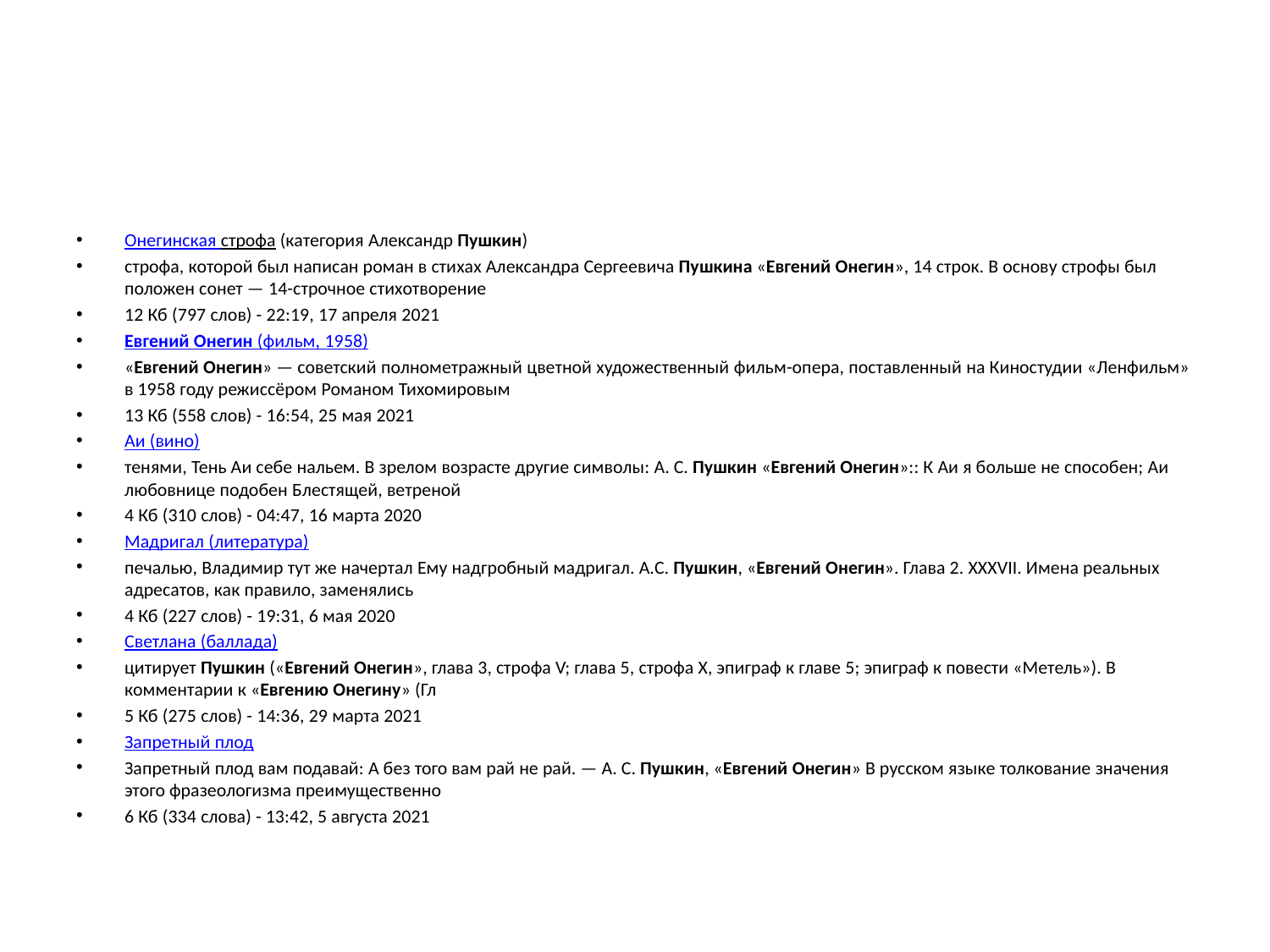

#
Онегинская строфа (категория Александр Пушкин)
строфа, которой был написан роман в стихах Александра Сергеевича Пушкина «Евгений Онегин», 14 строк. В основу строфы был положен сонет — 14-строчное стихотворение
12 Кб (797 слов) - 22:19, 17 апреля 2021
Евгений Онегин (фильм, 1958)
«Евгений Онегин» — советский полнометражный цветной художественный фильм-опера, поставленный на Киностудии «Ленфильм» в 1958 году режиссёром Романом Тихомировым
13 Кб (558 слов) - 16:54, 25 мая 2021
Аи (вино)
тенями, Тень Аи себе нальем. В зрелом возрасте другие символы: А. С. Пушкин «Евгений Онегин»:: К Аи я больше не способен; Аи любовнице подобен Блестящей, ветреной
4 Кб (310 слов) - 04:47, 16 марта 2020
Мадригал (литература)
печалью, Владимир тут же начертал Ему надгробный мадригал. А.С. Пушкин, «Евгений Онегин». Глава 2. XXXVII. Имена реальных адресатов, как правило, заменялись
4 Кб (227 слов) - 19:31, 6 мая 2020
Светлана (баллада)
цитирует Пушкин («Евгений Онегин», глава 3, строфа V; глава 5, строфа X, эпиграф к главе 5; эпиграф к повести «Метель»). В комментарии к «Евгению Онегину» (Гл
5 Кб (275 слов) - 14:36, 29 марта 2021
Запретный плод
Запретный плод вам подавай: А без того вам рай не рай. — А. С. Пушкин, «Евгений Онегин» В русском языке толкование значения этого фразеологизма преимущественно
6 Кб (334 слова) - 13:42, 5 августа 2021